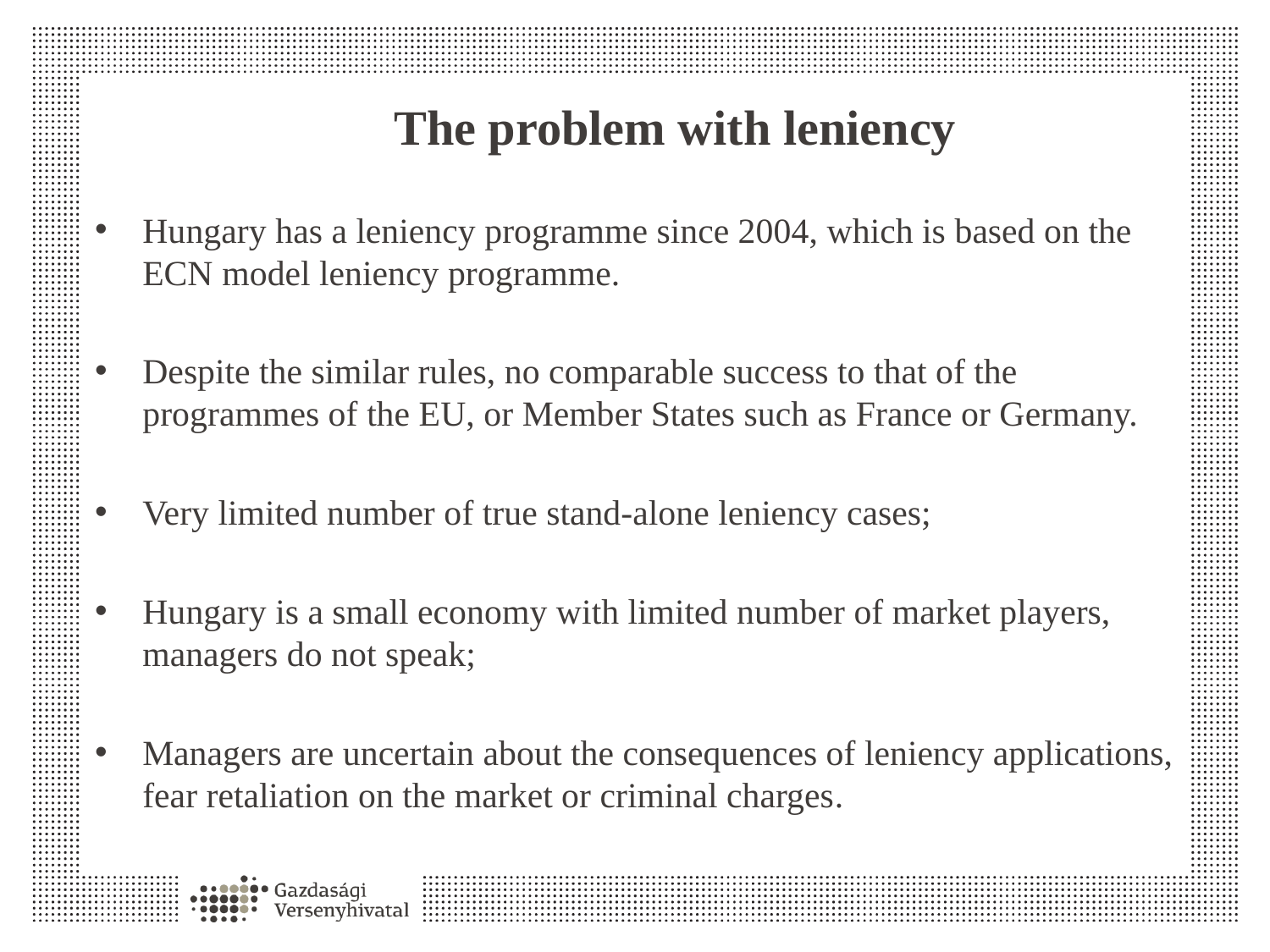

The problem with leniency
Hungary has a leniency programme since 2004, which is based on the ECN model leniency programme.

Despite the similar rules, no comparable success to that of the programmes of the EU, or Member States such as France or Germany.

Very limited number of true stand-alone leniency cases;

Hungary is a small economy with limited number of market players, managers do not speak;

Managers are uncertain about the consequences of leniency applications, fear retaliation on the market or criminal charges.